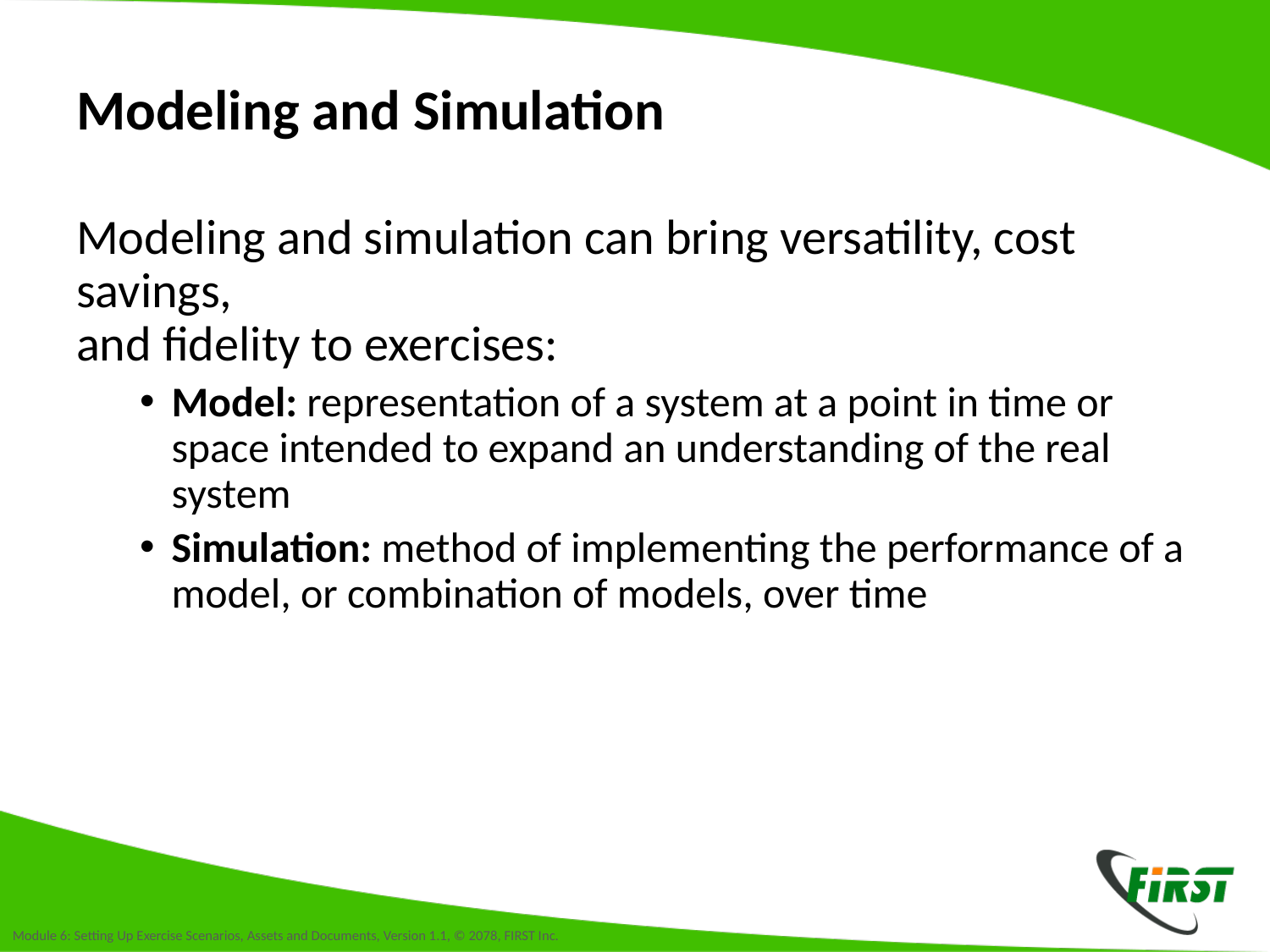

# Modeling and Simulation
Modeling and simulation can bring versatility, cost savings,
and fidelity to exercises:
Model: representation of a system at a point in time or space intended to expand an understanding of the real system
Simulation: method of implementing the performance of a model, or combination of models, over time